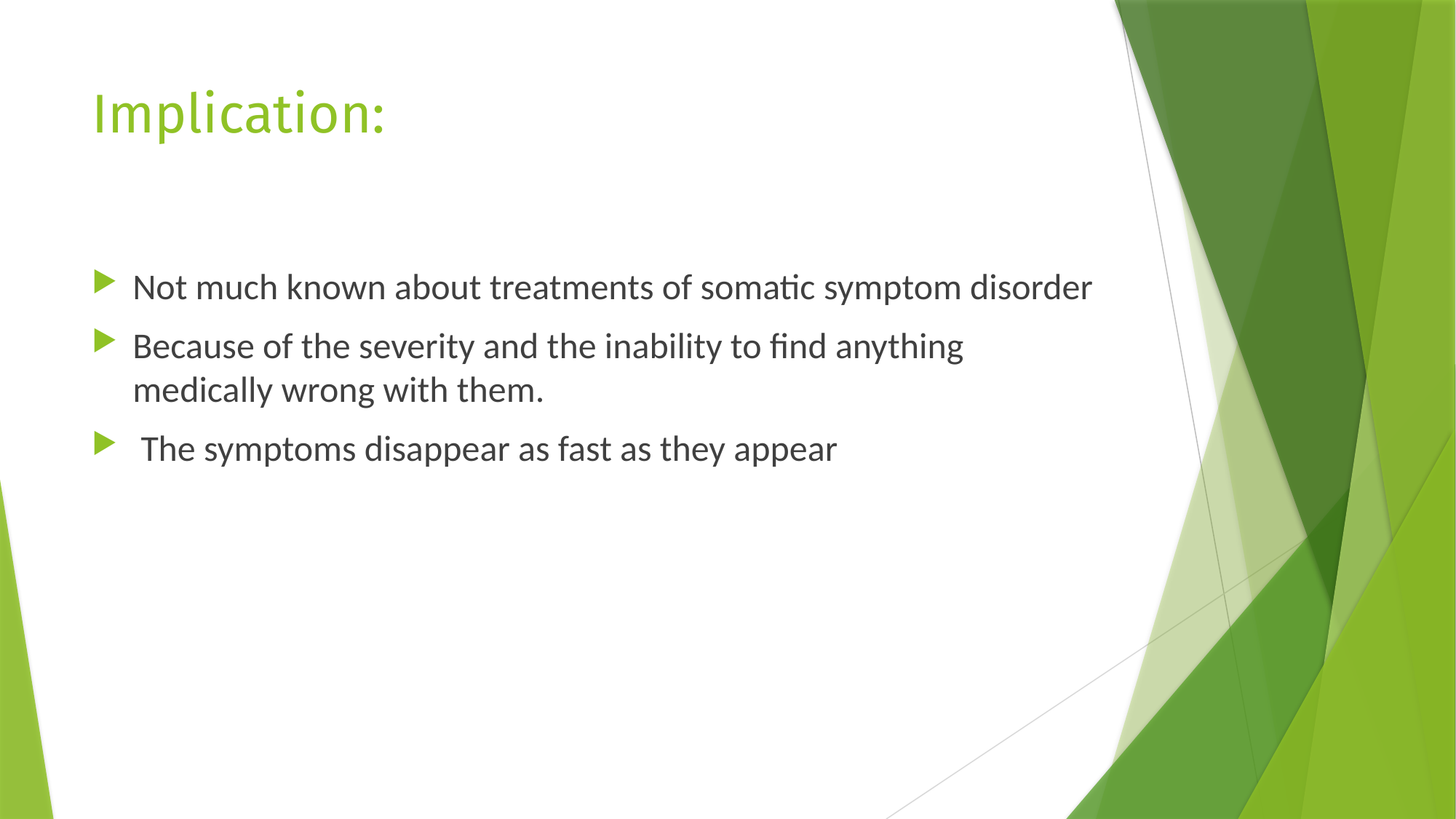

# Implication:
Not much known about treatments of somatic symptom disorder
Because of the severity and the inability to find anything medically wrong with them.
 The symptoms disappear as fast as they appear